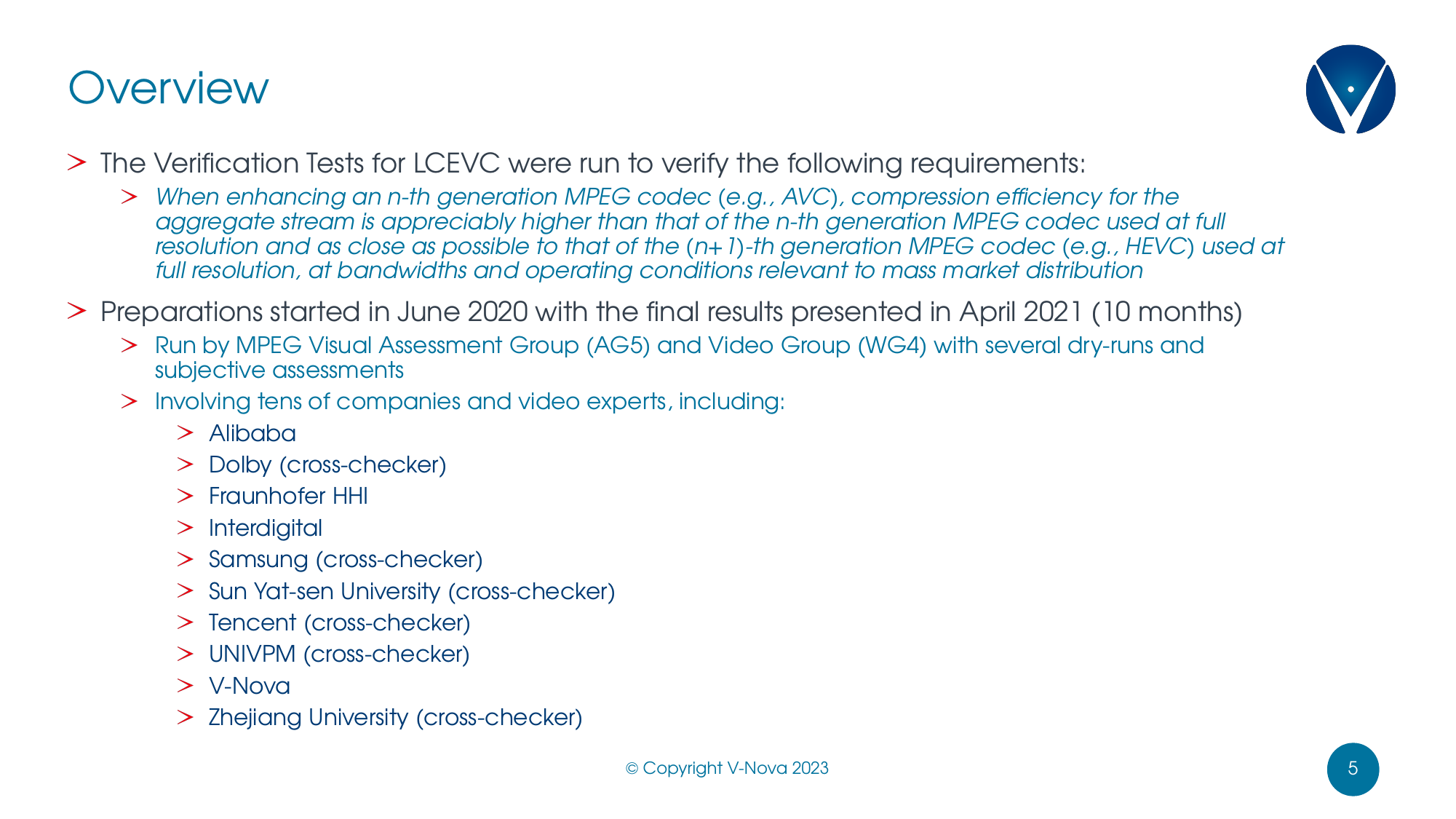

# Overview
The Verification Tests for LCEVC were run to verify the following requirements:
When enhancing an n-th generation MPEG codec (e.g., AVC), compression efficiency for the aggregate stream is appreciably higher than that of the n-th generation MPEG codec used at full resolution and as close as possible to that of the (n+1)-th generation MPEG codec (e.g., HEVC) used at full resolution, at bandwidths and operating conditions relevant to mass market distribution
Preparations started in June 2020 with the final results presented in April 2021 (10 months)
Run by MPEG Visual Assessment Group (AG5) and Video Group (WG4) with several dry-runs and subjective assessments
Involving tens of companies and video experts, including:
Alibaba
Dolby (cross-checker)
Fraunhofer HHI
Interdigital
Samsung (cross-checker)
Sun Yat-sen University (cross-checker)
Tencent (cross-checker)
UNIVPM (cross-checker)
V-Nova
Zhejiang University (cross-checker)
5